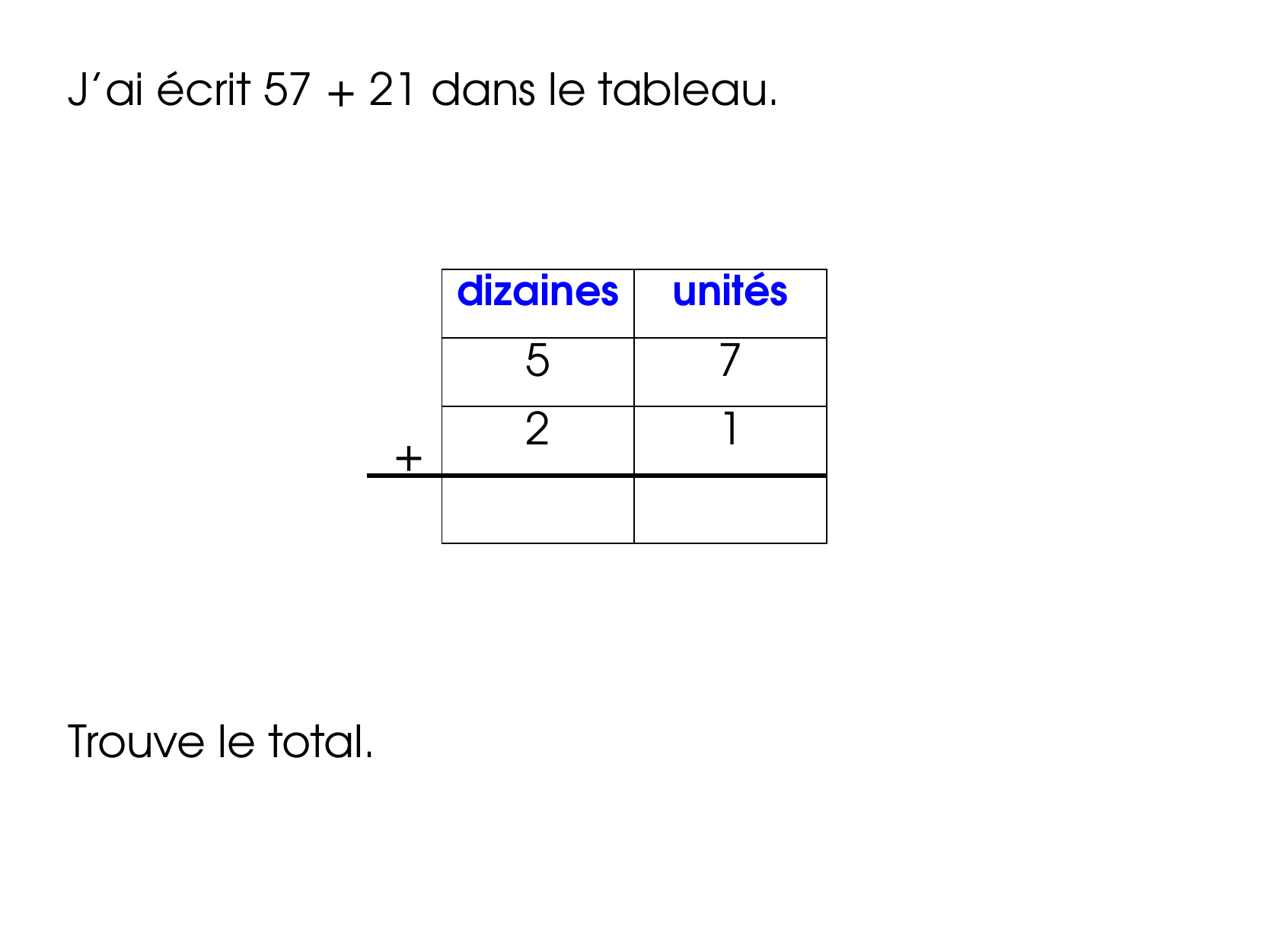

J’ai écrit 57 + 21 dans le tableau.
| dizaines | unités |
| --- | --- |
| 5 | 7 |
| 2 | 1 |
|  |  |
+
Trouve le total.